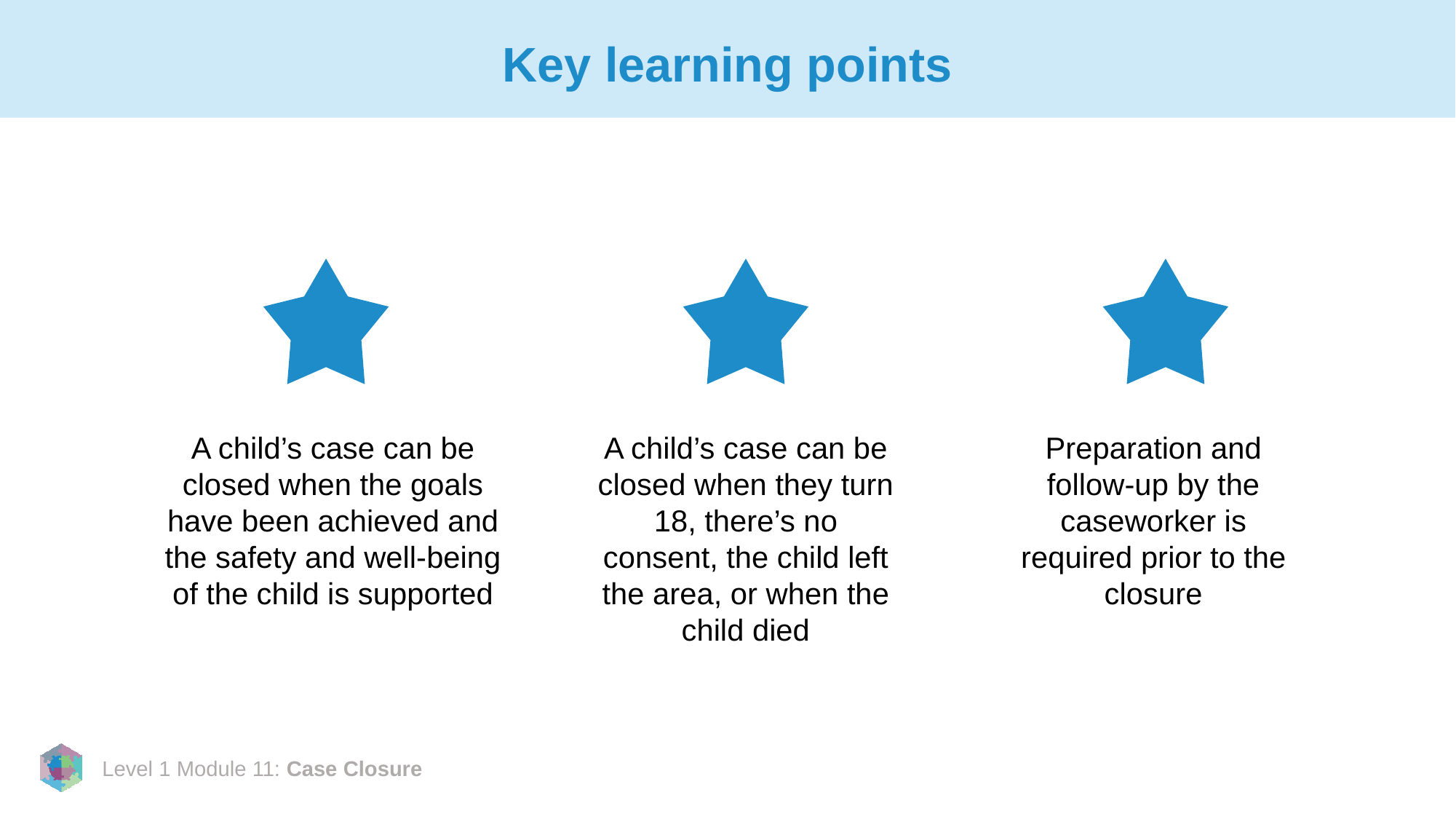

# Key learning points

A child’s case can be closed when the goals have been achieved and the safety and well-being of the child is supported
A child’s case can be closed when they turn 18, there’s no consent, the child left the area, or when the child died
Preparation and follow-up by the caseworker is required prior to the closure